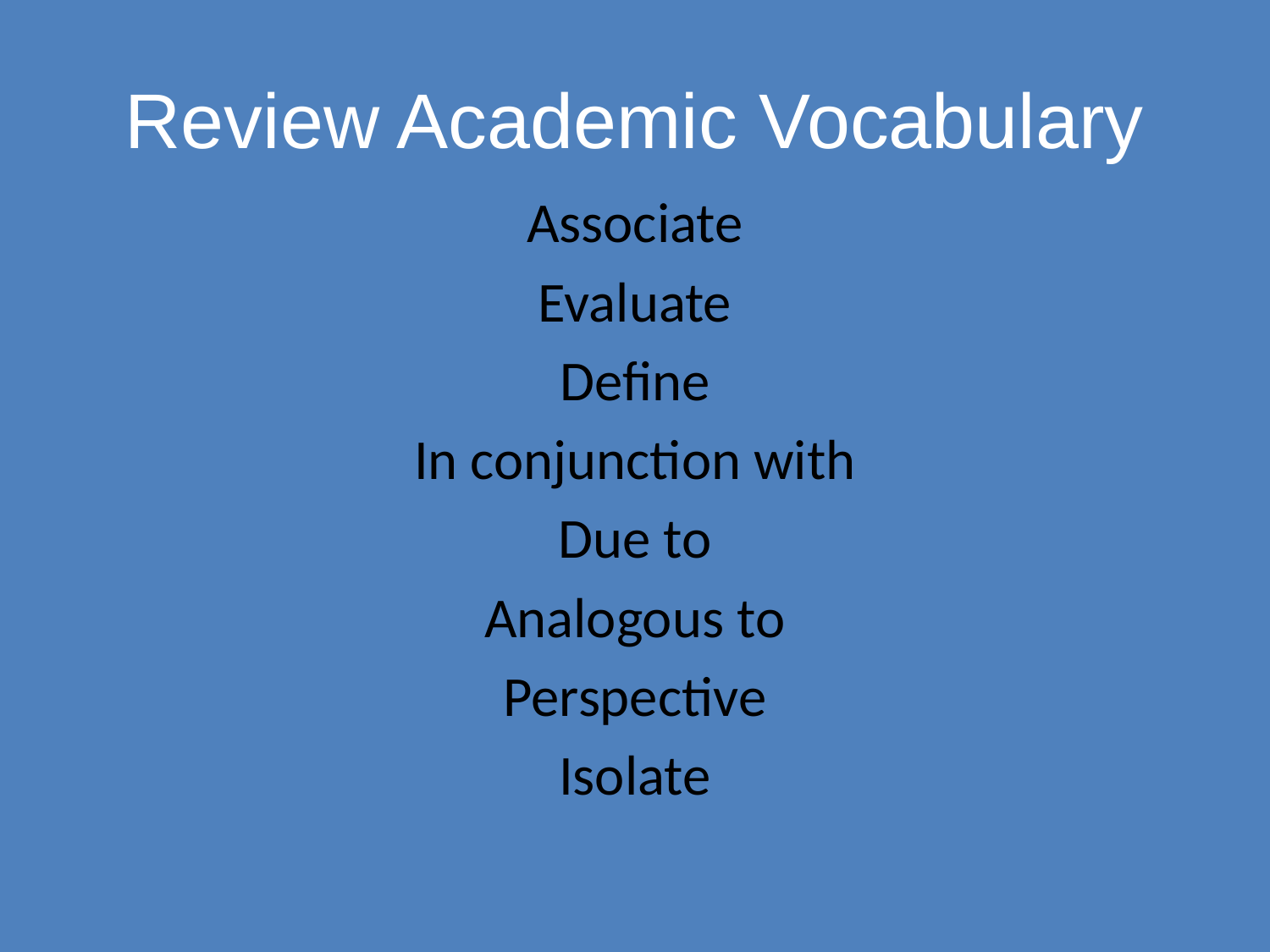

# Review Academic Vocabulary
Associate
Evaluate
Define
In conjunction with
Due to
Analogous to
Perspective
Isolate